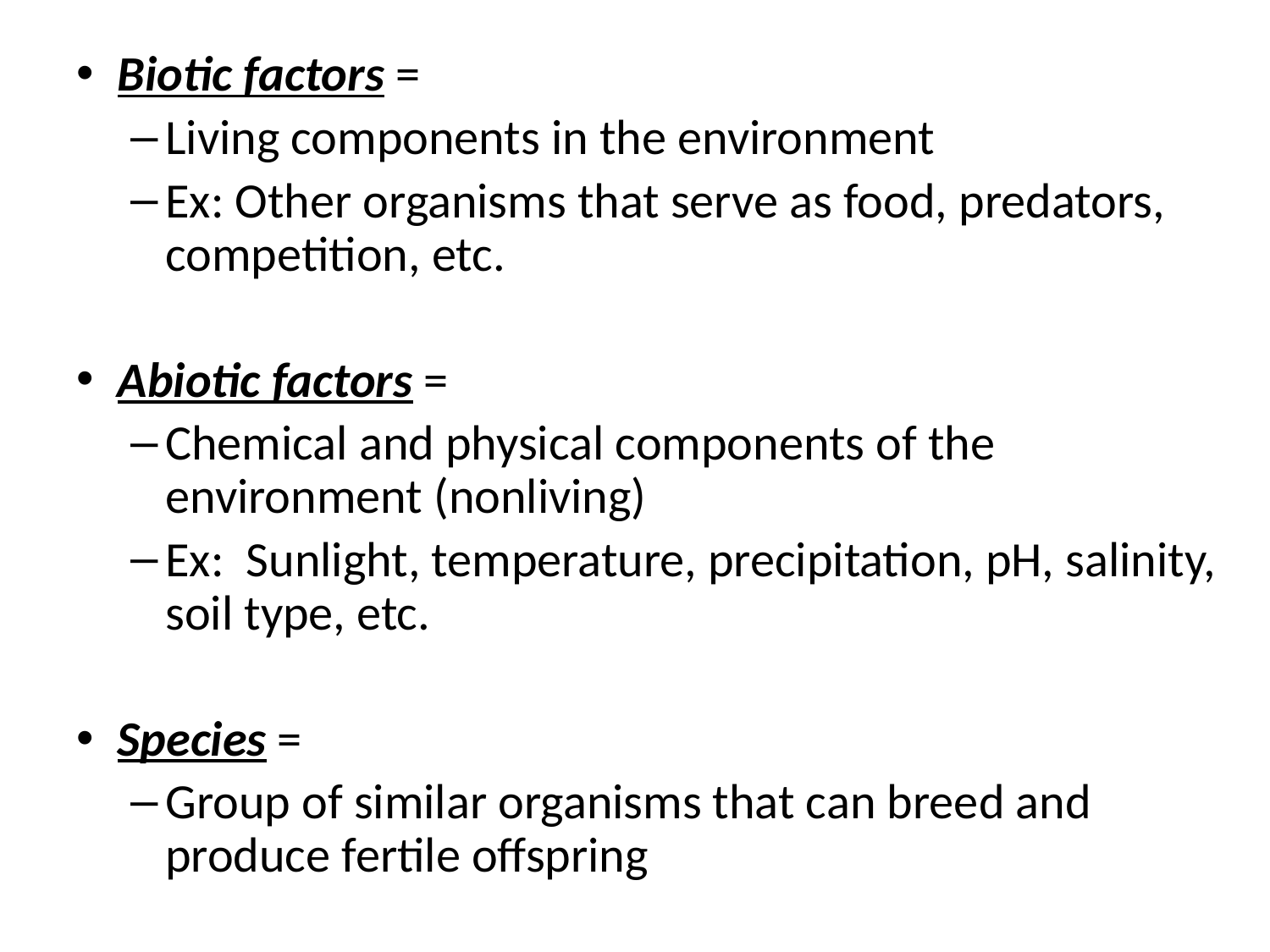

Biotic factors =
Living components in the environment
Ex: Other organisms that serve as food, predators, competition, etc.

Abiotic factors =
Chemical and physical components of the environment (nonliving)
Ex:  Sunlight, temperature, precipitation, pH, salinity, soil type, etc.

Species =
Group of similar organisms that can breed and produce fertile offspring